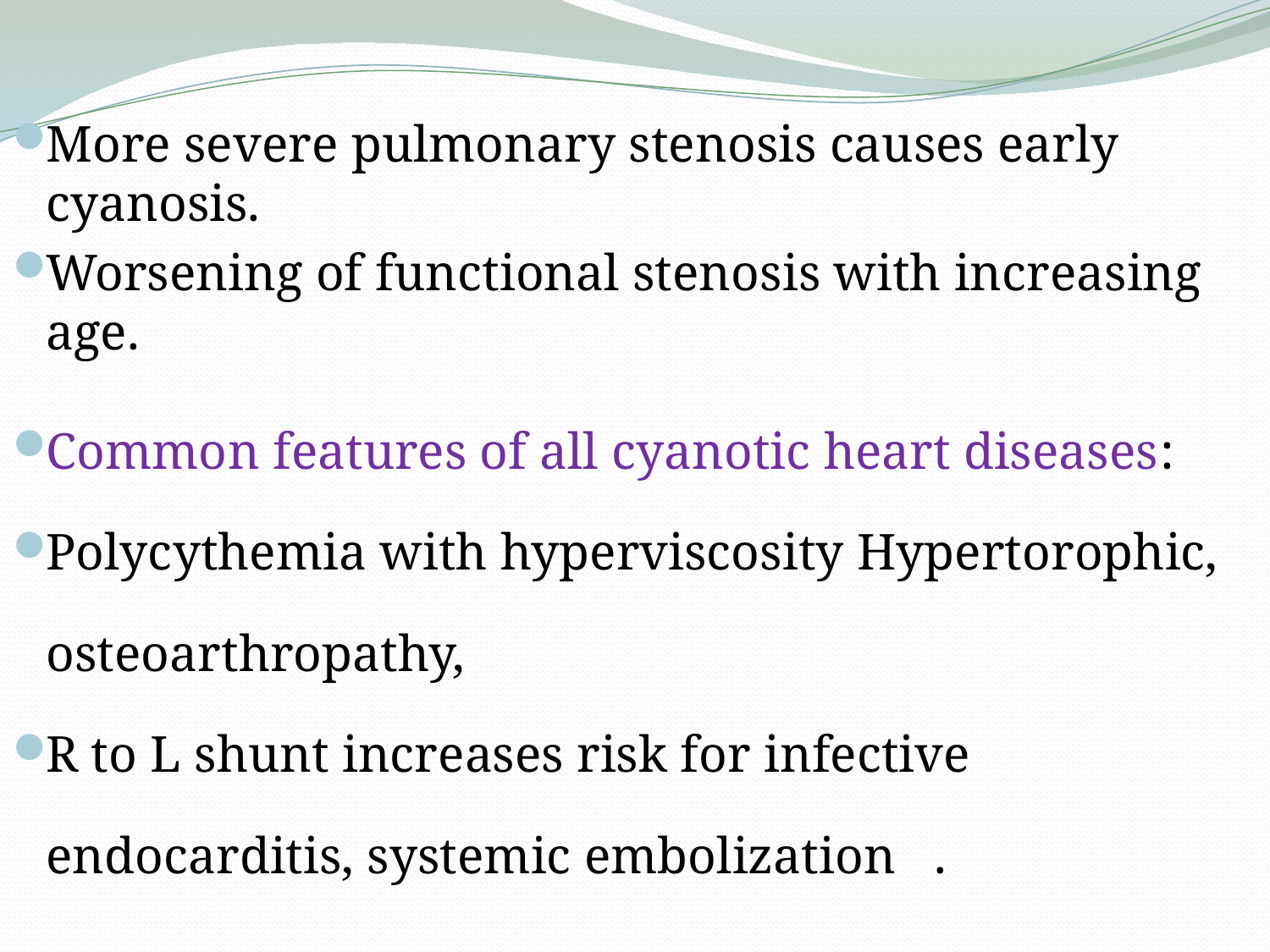

More severe pulmonary stenosis causes early cyanosis.
Worsening of functional stenosis with increasing age.
Common features of all cyanotic heart diseases:
Polycythemia with hyperviscosity Hypertorophic, osteoarthropathy,
R to L shunt increases risk for infective endocarditis, systemic embolization   .